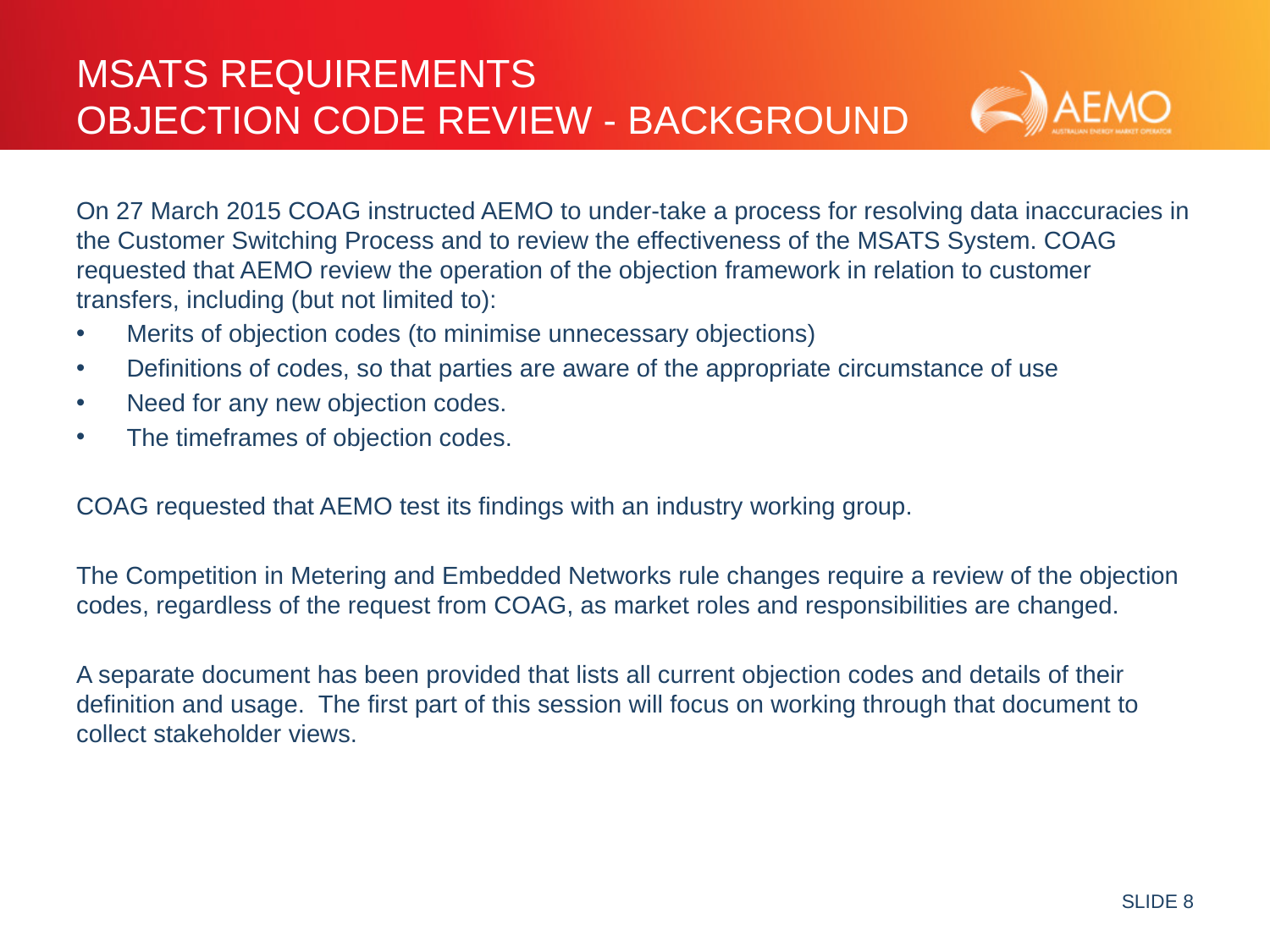

# MSATS Requirements Objection Code Review - Background
On 27 March 2015 COAG instructed AEMO to under-take a process for resolving data inaccuracies in the Customer Switching Process and to review the effectiveness of the MSATS System. COAG requested that AEMO review the operation of the objection framework in relation to customer transfers, including (but not limited to):
Merits of objection codes (to minimise unnecessary objections)
Definitions of codes, so that parties are aware of the appropriate circumstance of use
Need for any new objection codes.
The timeframes of objection codes.

COAG requested that AEMO test its findings with an industry working group.

The Competition in Metering and Embedded Networks rule changes require a review of the objection codes, regardless of the request from COAG, as market roles and responsibilities are changed.

A separate document has been provided that lists all current objection codes and details of their definition and usage.  The first part of this session will focus on working through that document to collect stakeholder views.